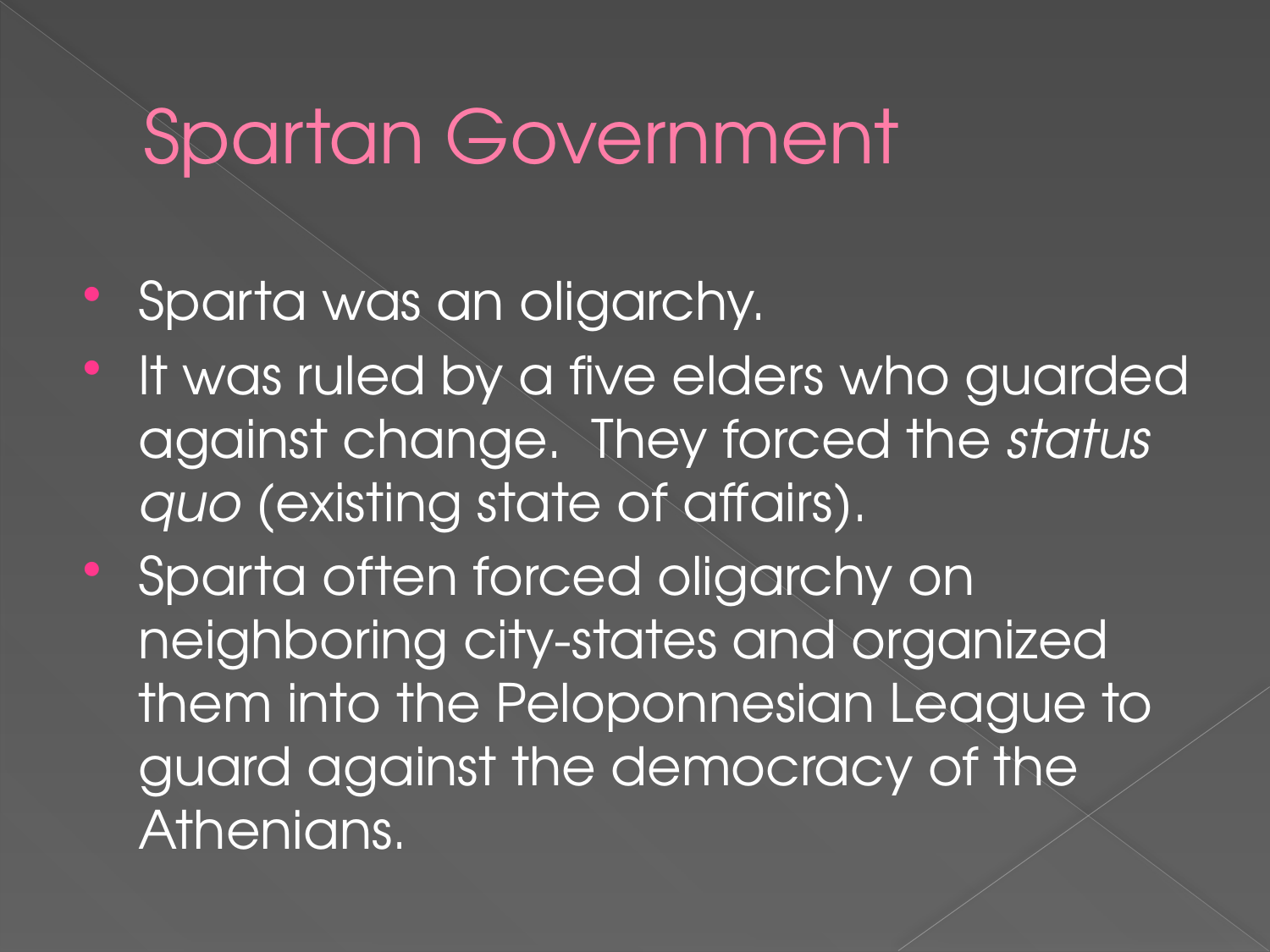

# Spartan Government
Sparta was an oligarchy.
It was ruled by a five elders who guarded against change.  They forced the status quo (existing state of affairs).
Sparta often forced oligarchy on neighboring city-states and organized them into the Peloponnesian League to guard against the democracy of the Athenians.